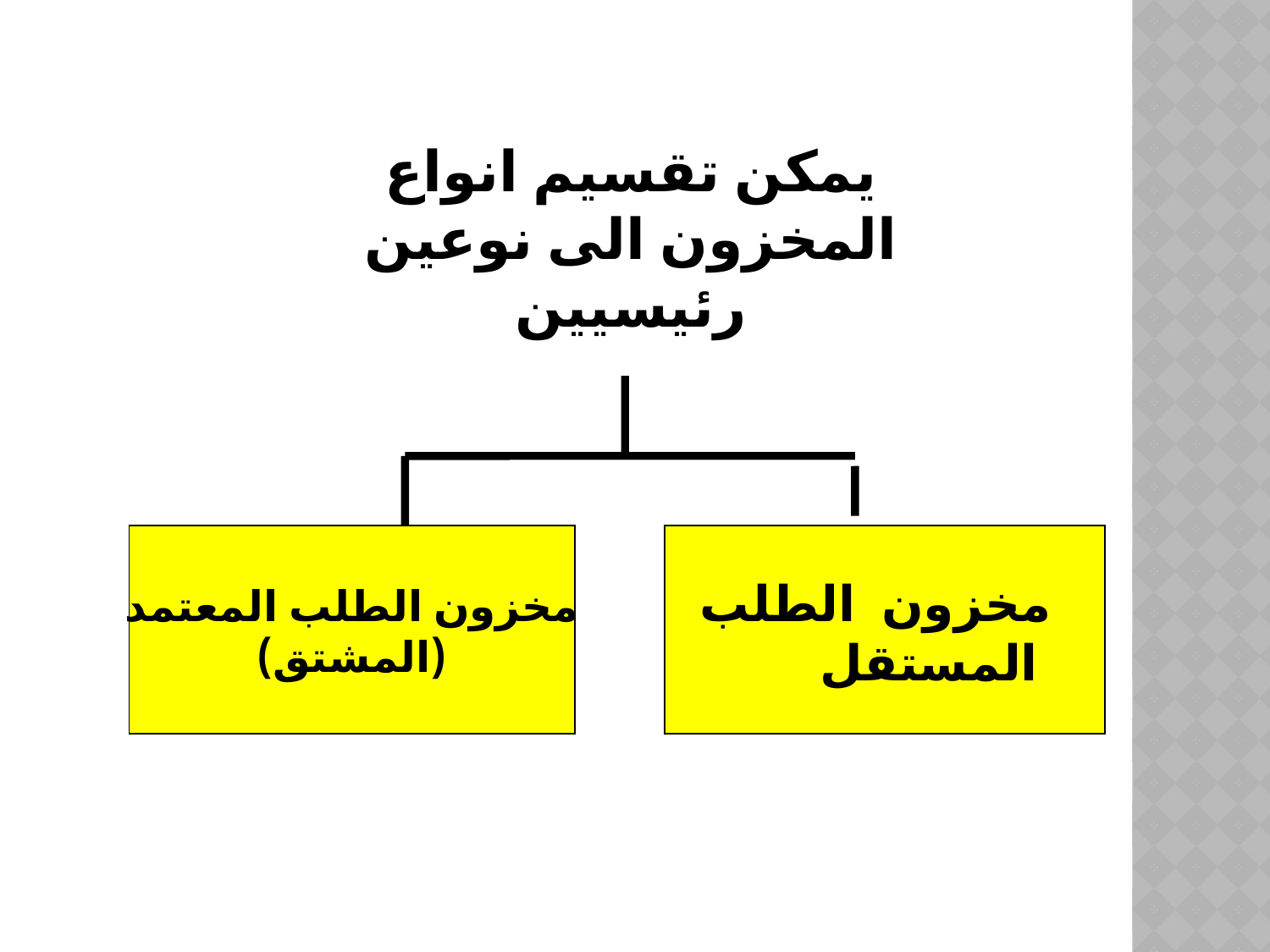

#

يمكن تقسيم انواع المخزون الى نوعين رئيسيين

مخزون الطلب المعتمد
(المشتق)

مخزون  الطلب
 المستقل